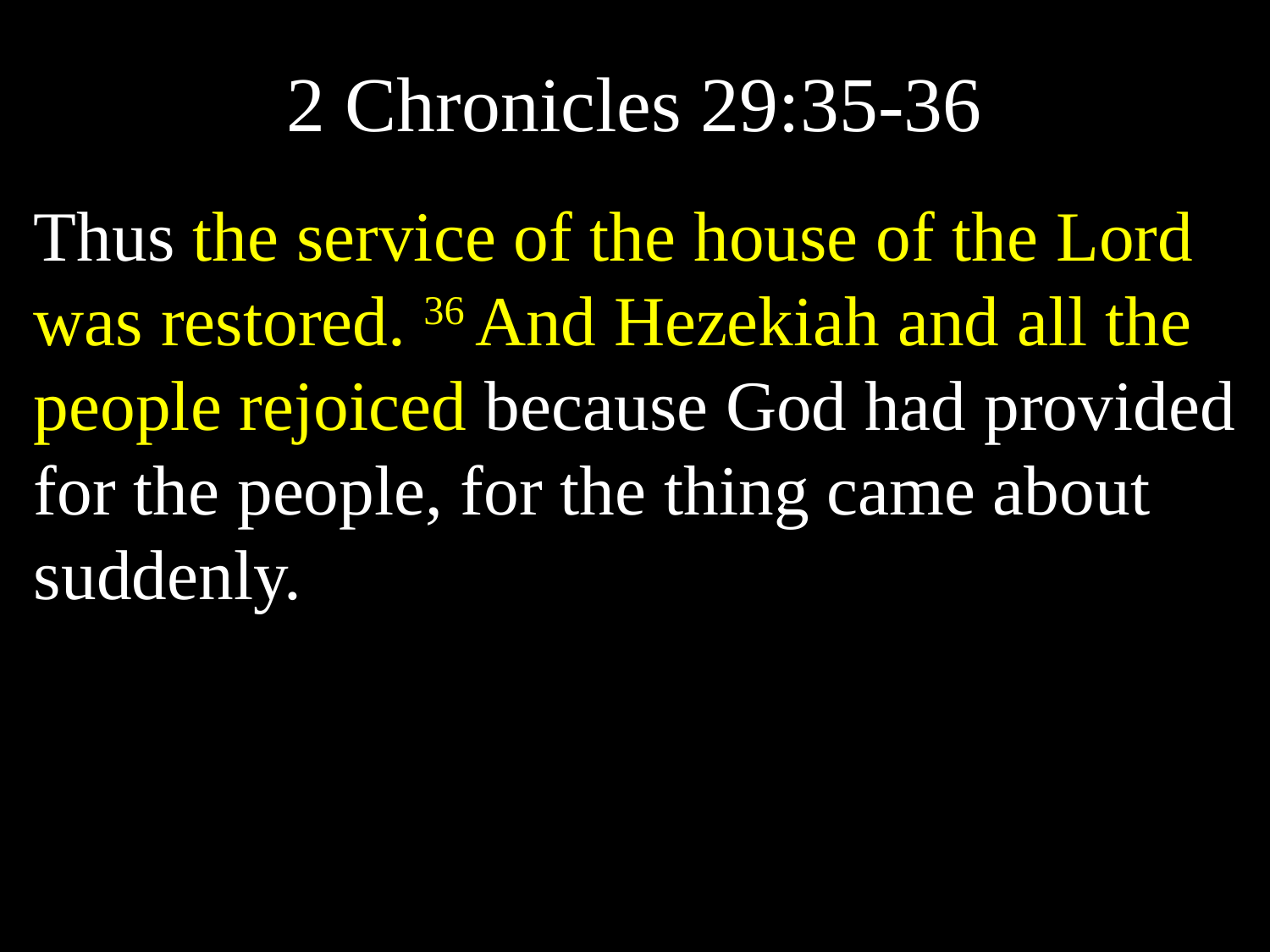

# 2 Chronicles 29:35-36
Thus the service of the house of the Lord was restored. 36 And Hezekiah and all the people rejoiced because God had provided for the people, for the thing came about suddenly.